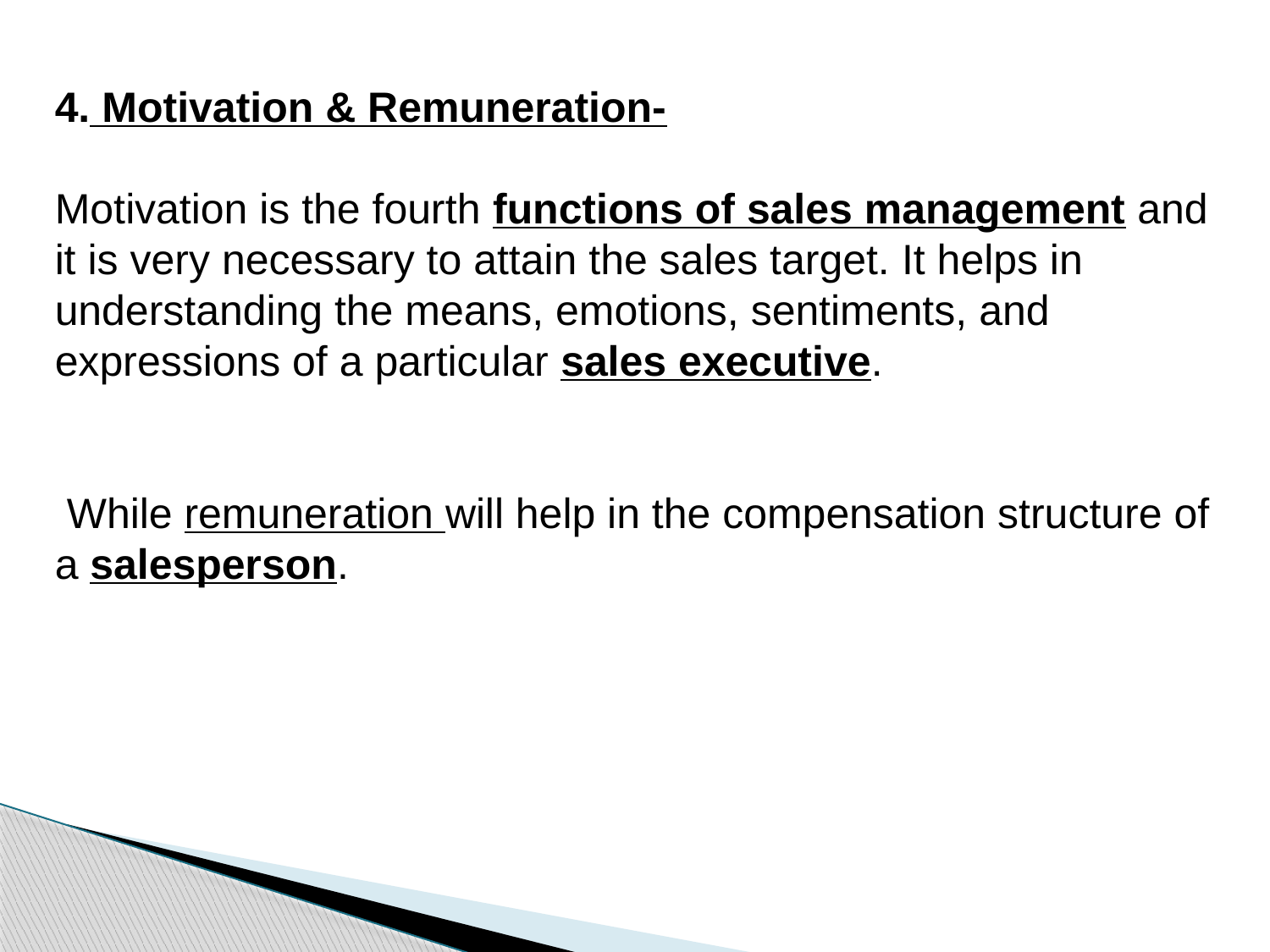

4. Motivation & Remuneration-

Motivation is the fourth functions of sales management and it is very necessary to attain the sales target. It helps in understanding the means, emotions, sentiments, and expressions of a particular sales executive.

 While remuneration will help in the compensation structure of a salesperson.